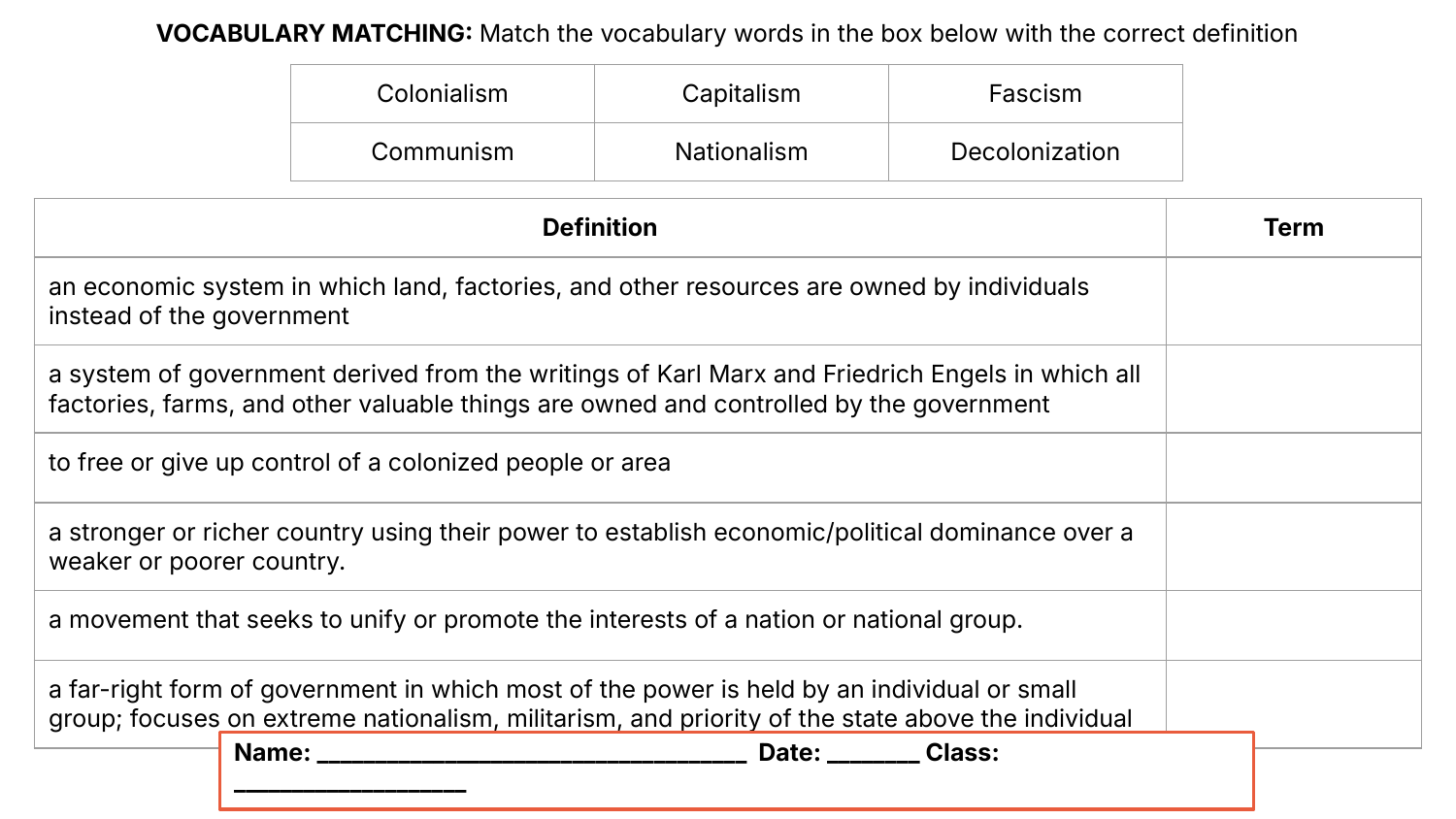

VOCABULARY MATCHING: Match the vocabulary words in the box below with the correct definition

| Colonialism | Capitalism | Fascism |
| --- | --- | --- |
| Communism | Nationalism | Decolonization |
| Definition | Term |
| --- | --- |
| an economic system in which land, factories, and other resources are owned by individuals instead of the government |  |
| a system of government derived from the writings of Karl Marx and Friedrich Engels in which all factories, farms, and other valuable things are owned and controlled by the government |  |
| to free or give up control of a colonized people or area |  |
| a stronger or richer country using their power to establish economic/political dominance over a weaker or poorer country. |  |
| a movement that seeks to unify or promote the interests of a nation or national group. |  |
| a far-right form of government in which most of the power is held by an individual or small group; focuses on extreme nationalism, militarism, and priority of the state above the individual |  |
Name: _____________________________________  Date: ________ Class: ____________________